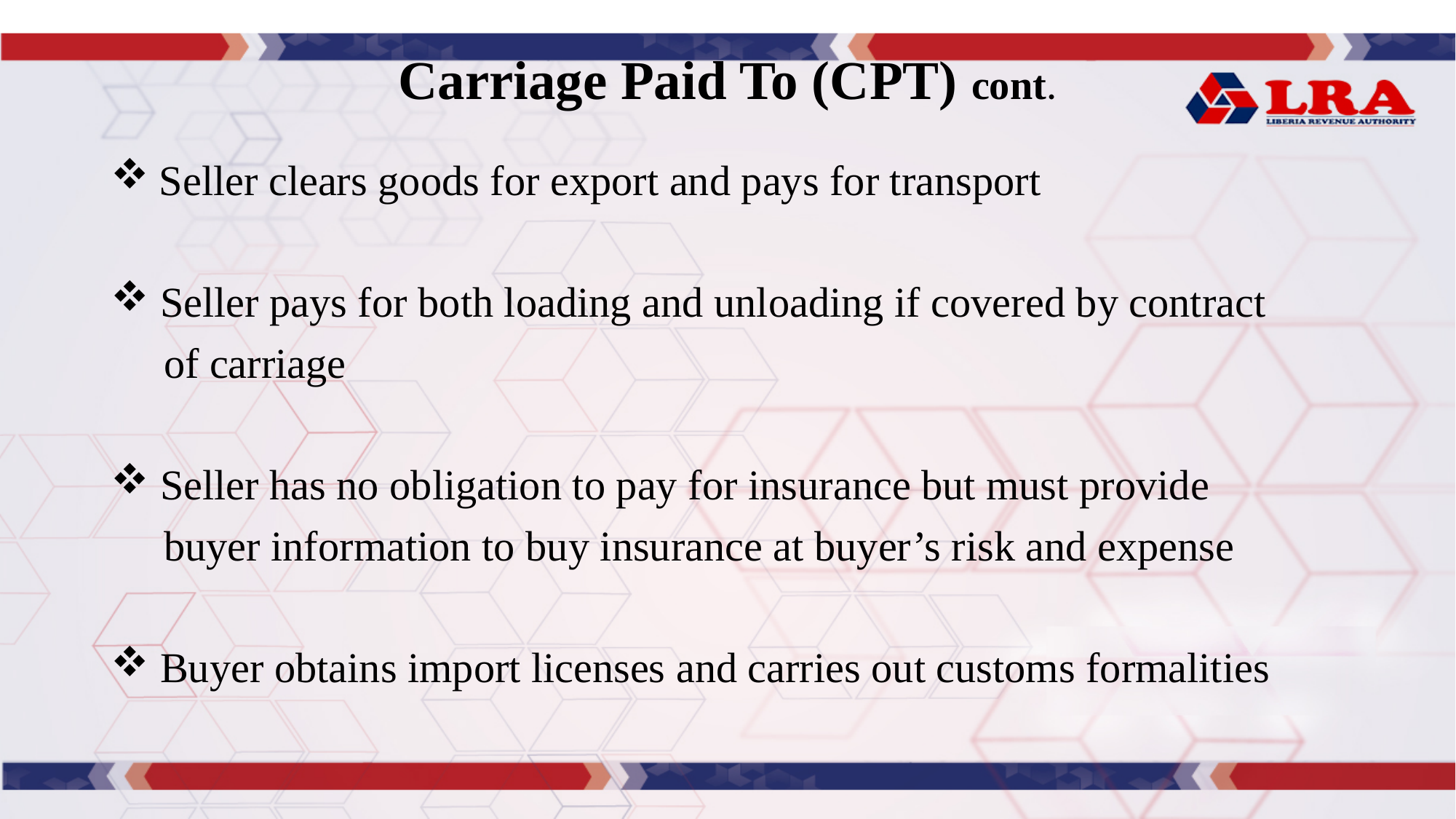

# Carriage Paid To (CPT) cont.
 Seller clears goods for export and pays for transport

 Seller pays for both loading and unloading if covered by contract
     of carriage

 Seller has no obligation to pay for insurance but must provide
     buyer information to buy insurance at buyer’s risk and expense

 Buyer obtains import licenses and carries out customs formalities